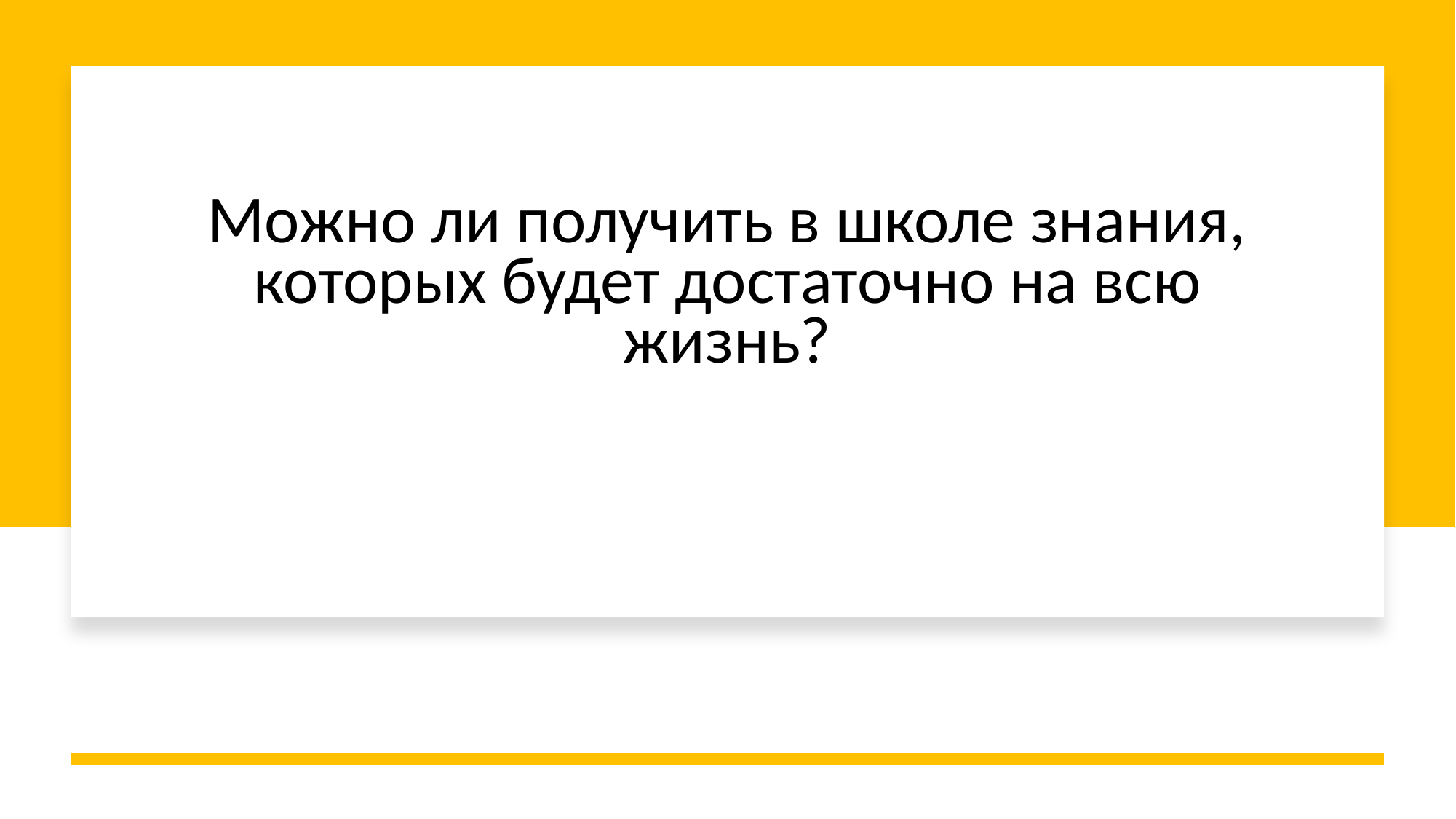

# Можно ли получить в школе знания, которых будет достаточно на всю жизнь?